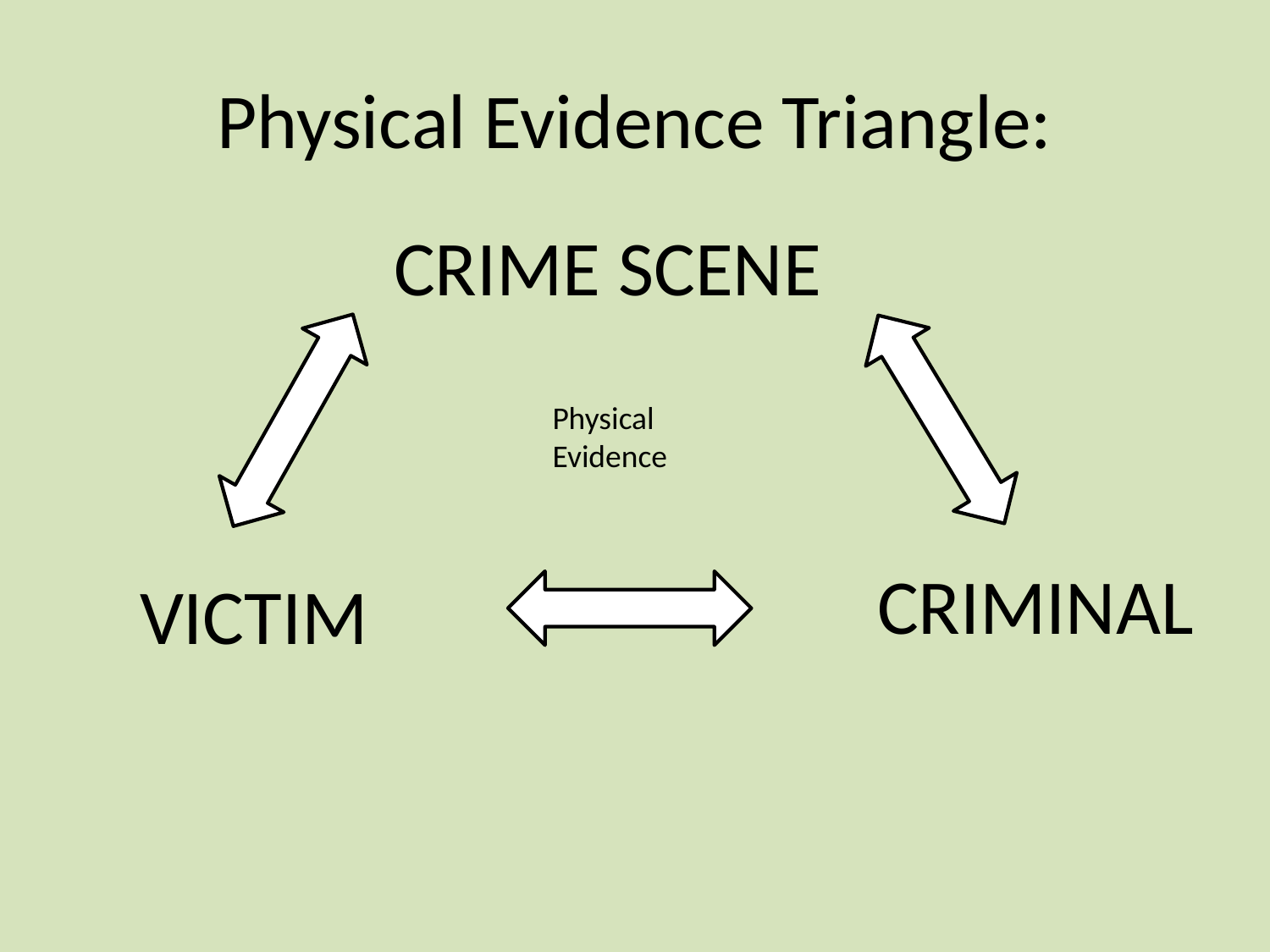

# Physical Evidence Triangle:
CRIME SCENE

Physical Evidence

CRIMINAL
VICTIM